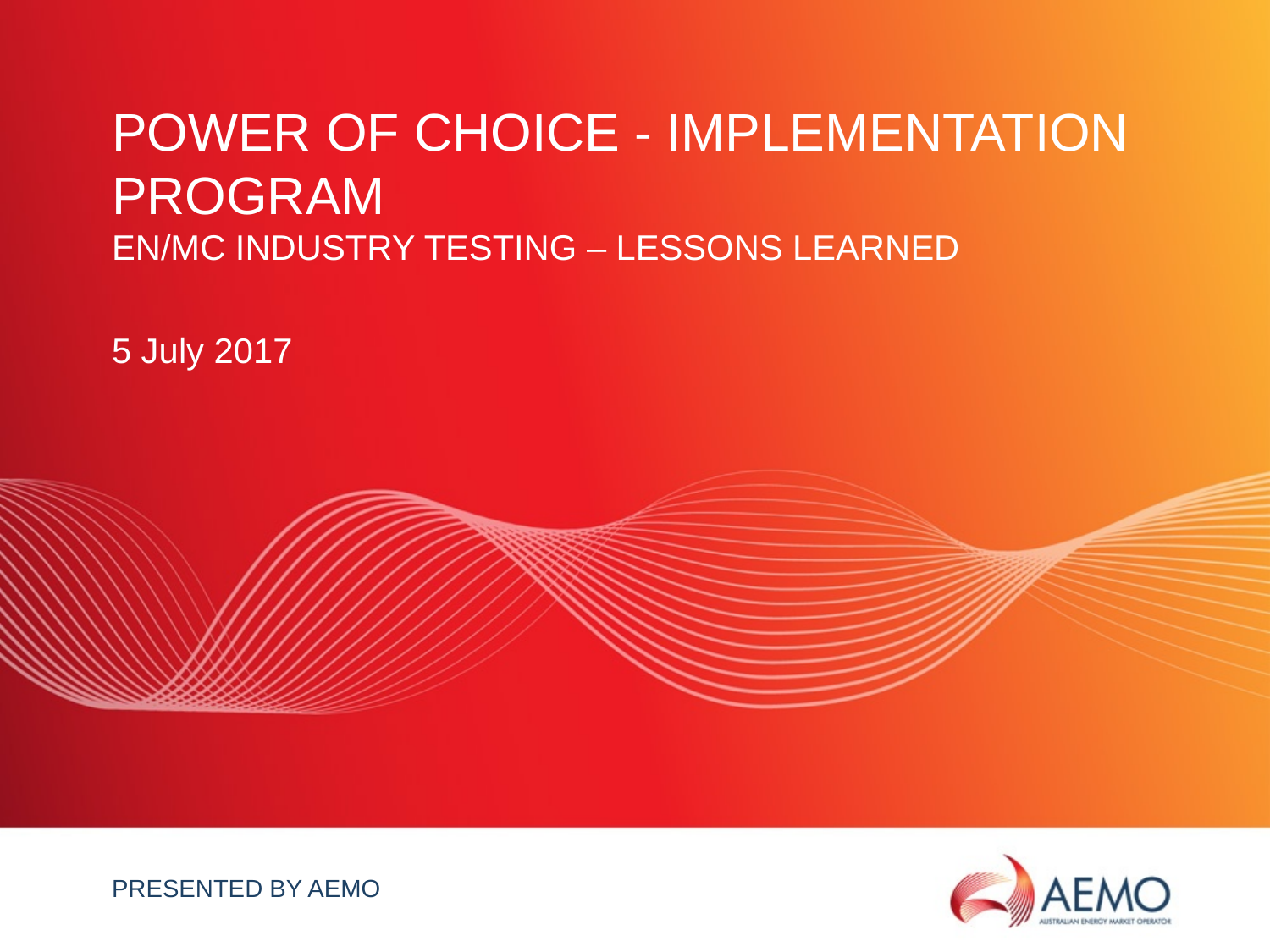

# Power of choice - Implementation Program EN/MC Industry Testing – Lessons Learned
5 July 2017
Presented BY AEMO